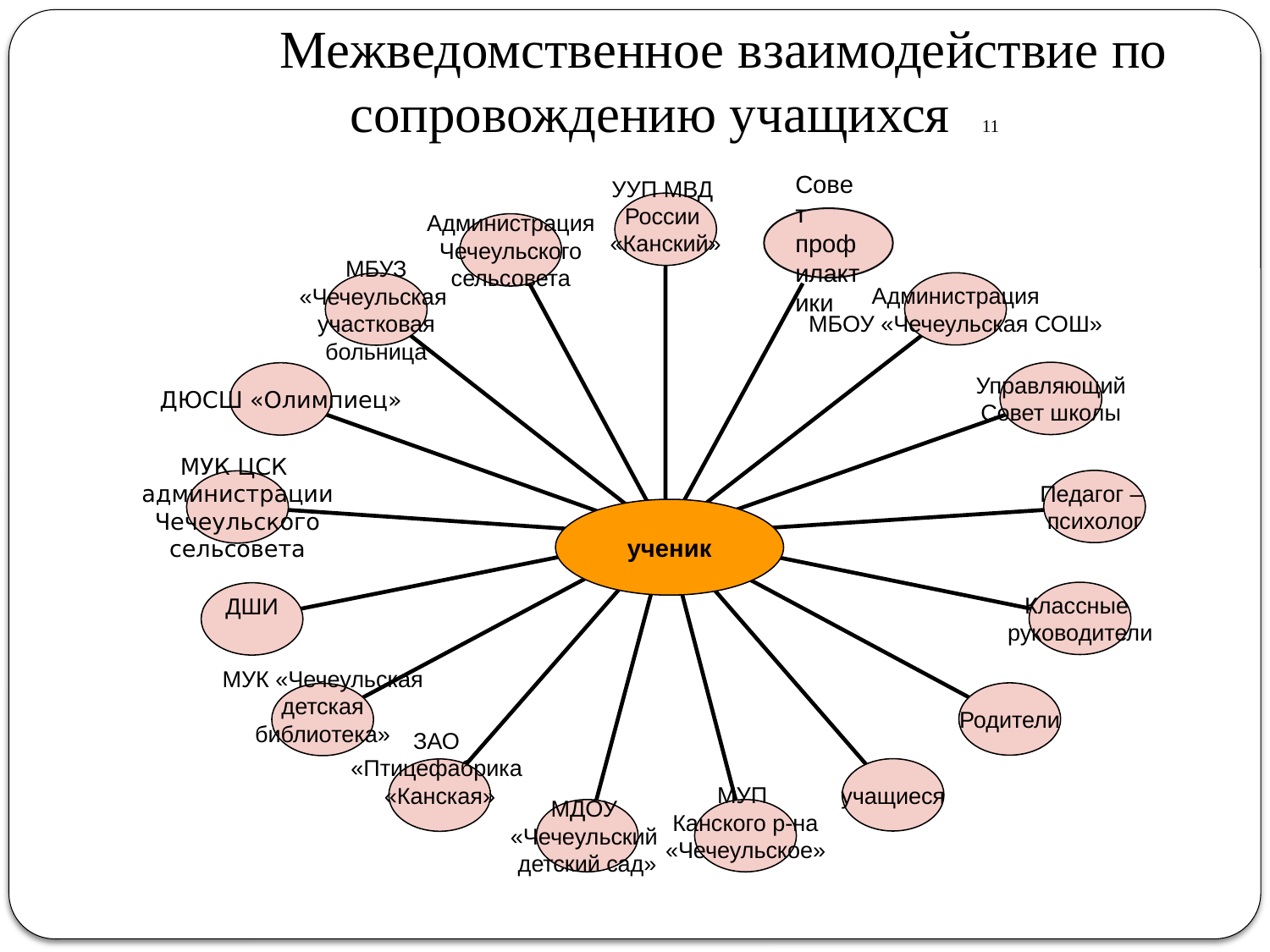

# Межведомственное взаимодействие по сопровождению учащихся   11
УУП МВД
России
«Канский»

Администрация
Чечеульского
сельсовета

Администрация
МБОУ «Чечеульская СОШ»
МБУЗ
«Чечеульская
участковая
больница

Управляющий
Совет школы
ДЮСШ «Олимпиец»

Педагог –
психолог
МУК ЦСК
администрации
Чечеульского
сельсовета
ученик

Классные
руководители
ДШИ

Родители
МУК «Чечеульская
детская
библиотека»

учащиеся
ЗАО
«Птицефабрика
«Канская»

МДОУ
«Чечеульский
детский сад»
МУП
Канского р-на
«Чечеульское»

Совет профилактики